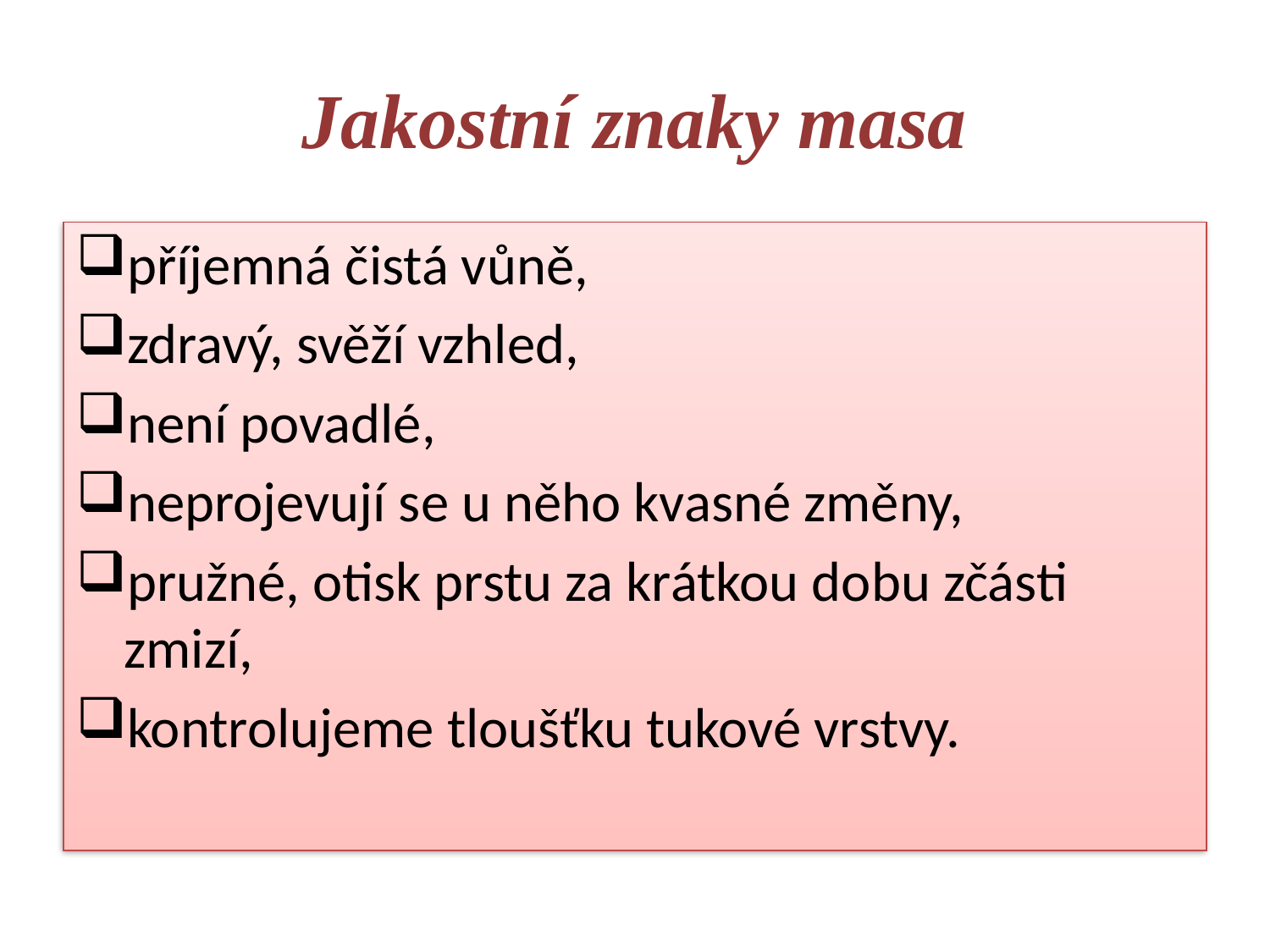

# Jakostní znaky masa
příjemná čistá vůně,
zdravý, svěží vzhled,
není povadlé,
neprojevují se u něho kvasné změny,
pružné, otisk prstu za krátkou dobu zčásti zmizí,
kontrolujeme tloušťku tukové vrstvy.